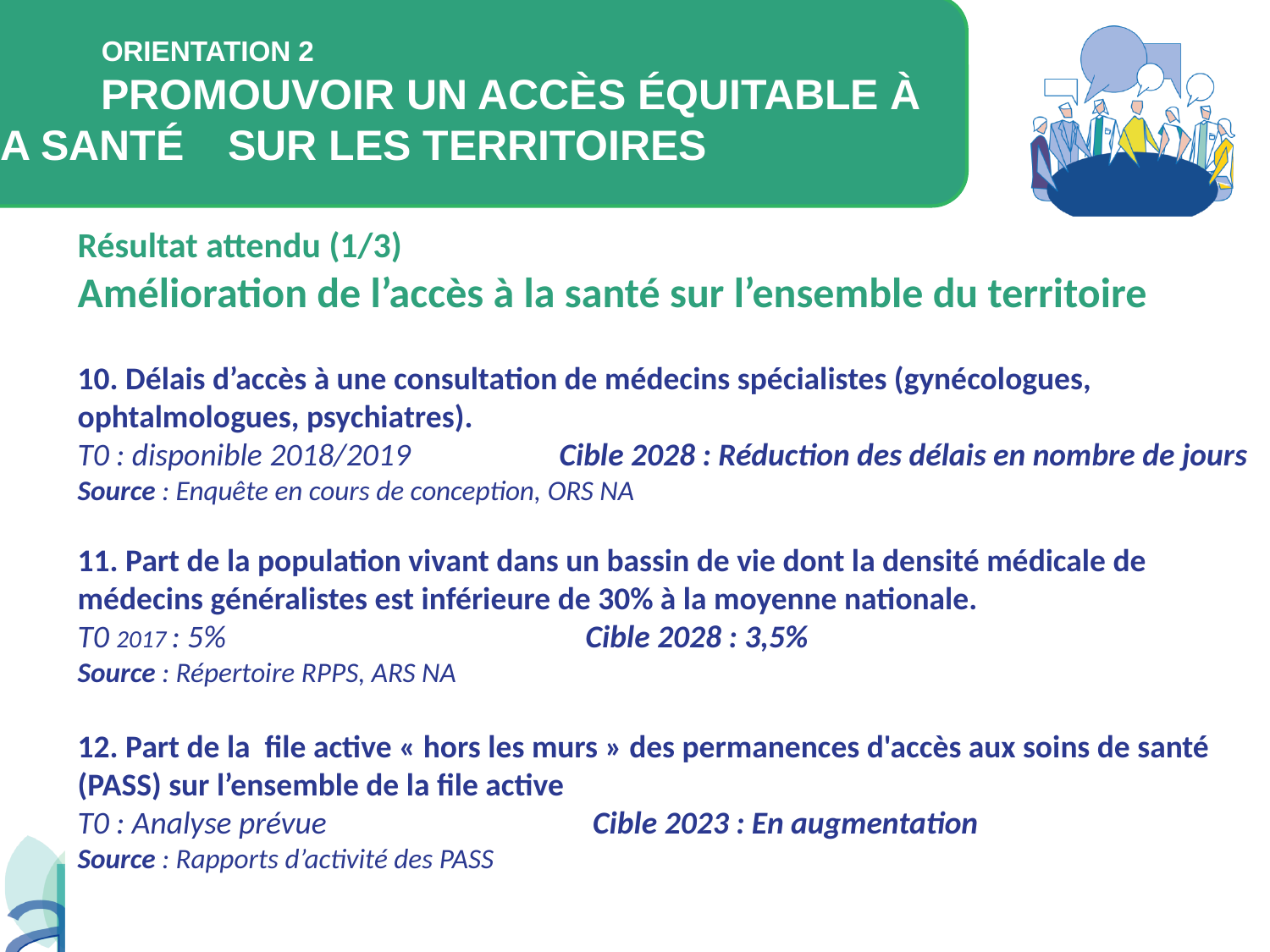

ORIENTATION 2
	Promouvoir un accès équitable à la santé 	sur les territoires

Résultat attendu (1/3)
Amélioration de l’accès à la santé sur l’ensemble du territoire

10. Délais d’accès à une consultation de médecins spécialistes (gynécologues, ophtalmologues, psychiatres).
T0 : disponible 2018/2019	              Cible 2028 : Réduction des délais en nombre de jours
Source : Enquête en cours de conception, ORS NA

11. Part de la population vivant dans un bassin de vie dont la densité médicale de médecins généralistes est inférieure de 30% à la moyenne nationale.
T0 2017 : 5% 		 	Cible 2028 : 3,5%
Source : Répertoire RPPS, ARS NA

12. Part de la  file active « hors les murs » des permanences d'accès aux soins de santé (PASS) sur l’ensemble de la file active
T0 : Analyse prévue			 Cible 2023 : En augmentation
Source : Rapports d’activité des PASS